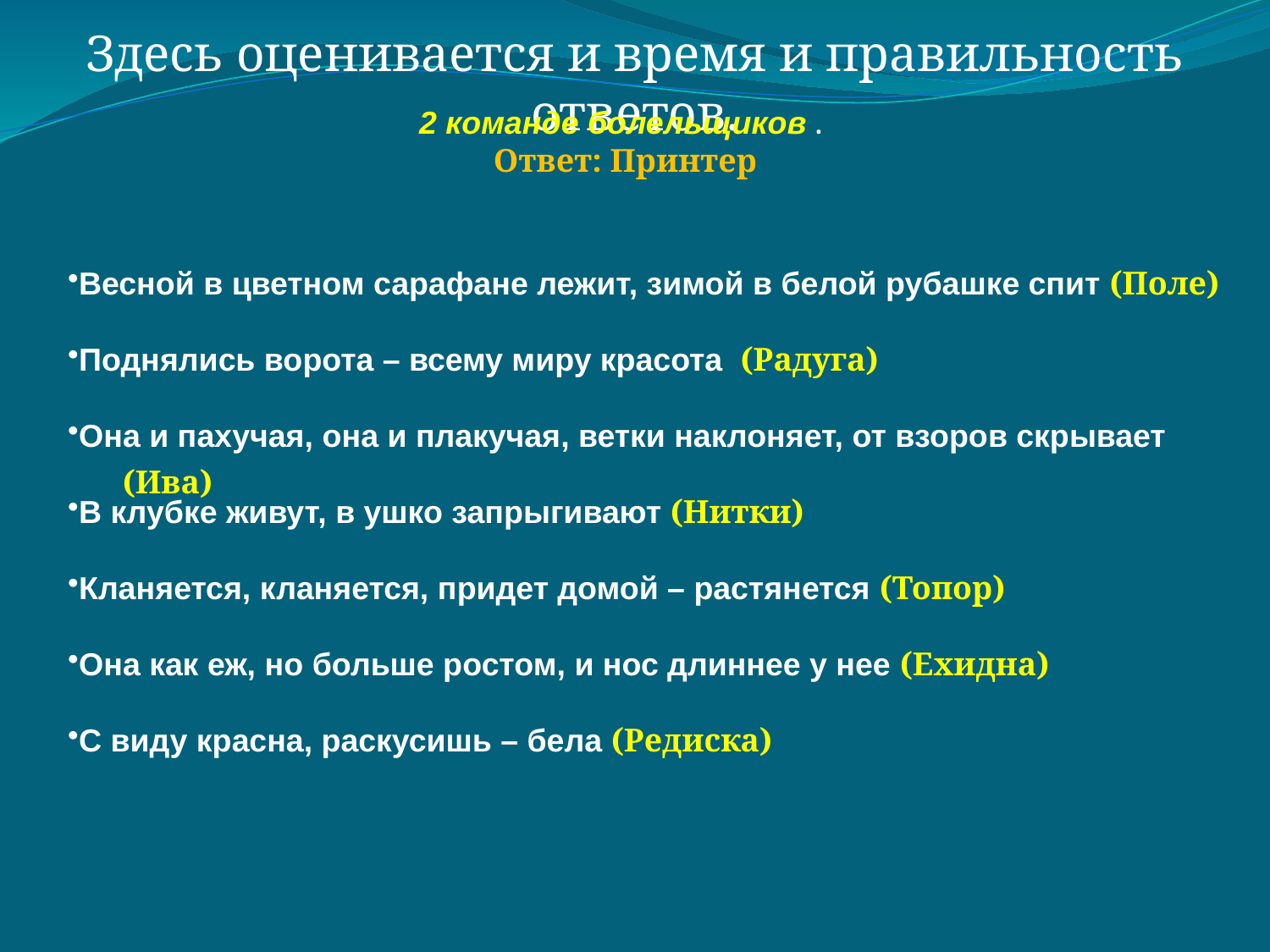

Здесь оценивается и время и правильность ответов.
2 команде болельщиков .
Ответ: Принтер

Весной в цветном сарафане лежит, зимой в белой рубашке спит (Поле)

Поднялись ворота – всему миру красота  (Радуга)

Она и пахучая, она и плакучая, ветки наклоняет, от взоров скрывает

В клубке живут, в ушко запрыгивают (Нитки)

Кланяется, кланяется, придет домой – растянется (Топор)

Она как еж, но больше ростом, и нос длиннее у нее (Ехидна)

С виду красна, раскусишь – бела (Редиска)

(Ива)